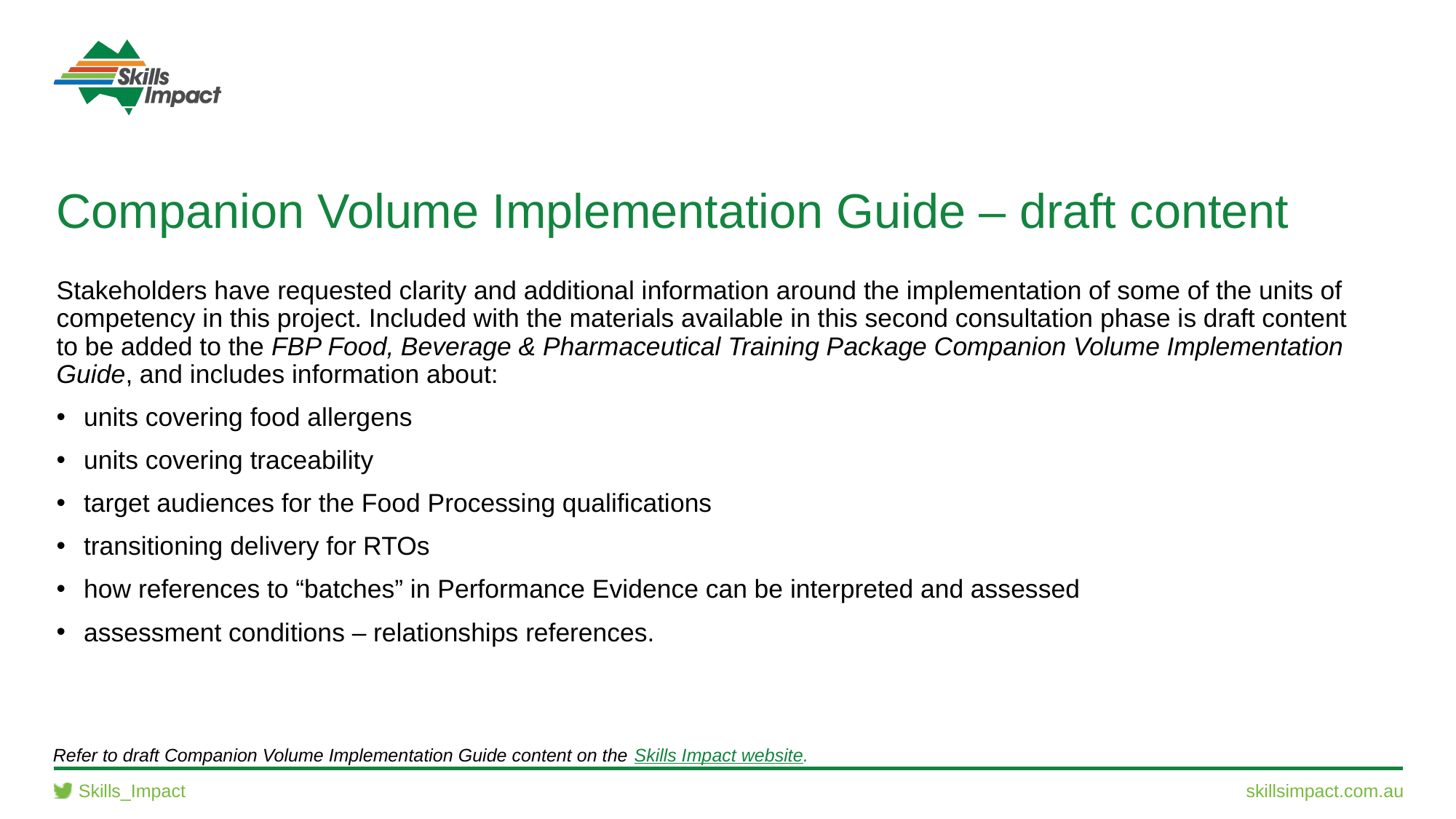

# Companion Volume Implementation Guide – draft content
Stakeholders have requested clarity and additional information around the implementation of some of the units of competency in this project. Included with the materials available in this second consultation phase is draft content to be added to the FBP Food, Beverage & Pharmaceutical Training Package Companion Volume Implementation Guide, and includes information about:
units covering food allergens
units covering traceability
target audiences for the Food Processing qualifications
transitioning delivery for RTOs
how references to “batches” in Performance Evidence can be interpreted and assessed
assessment conditions – relationships references.

Refer to draft Companion Volume Implementation Guide content on the Skills Impact website.